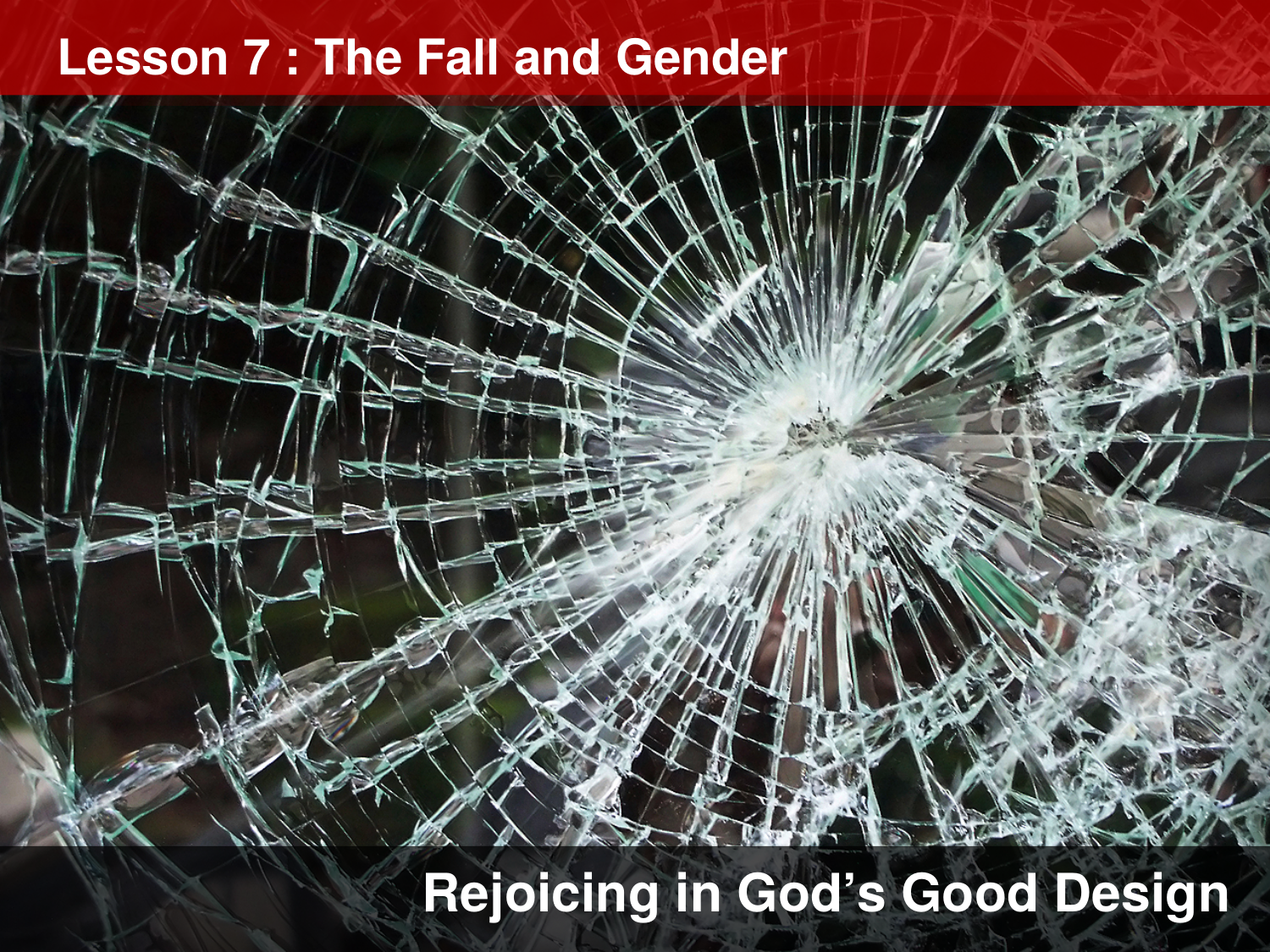

Lesson 7 : The Fall and Gender

Rejoicing in God’s Good Design